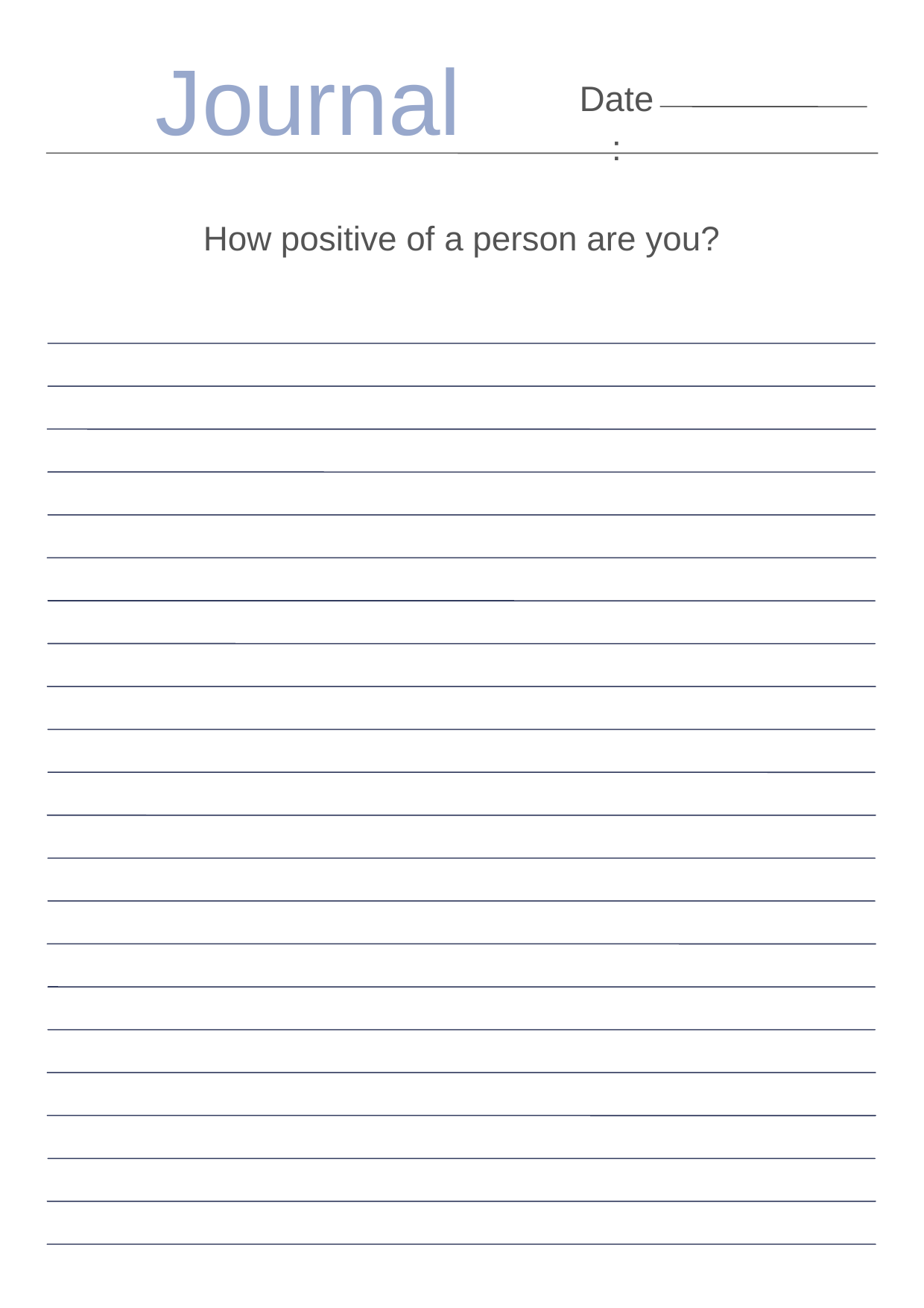

Journal
Date:

How positive of a person are you?